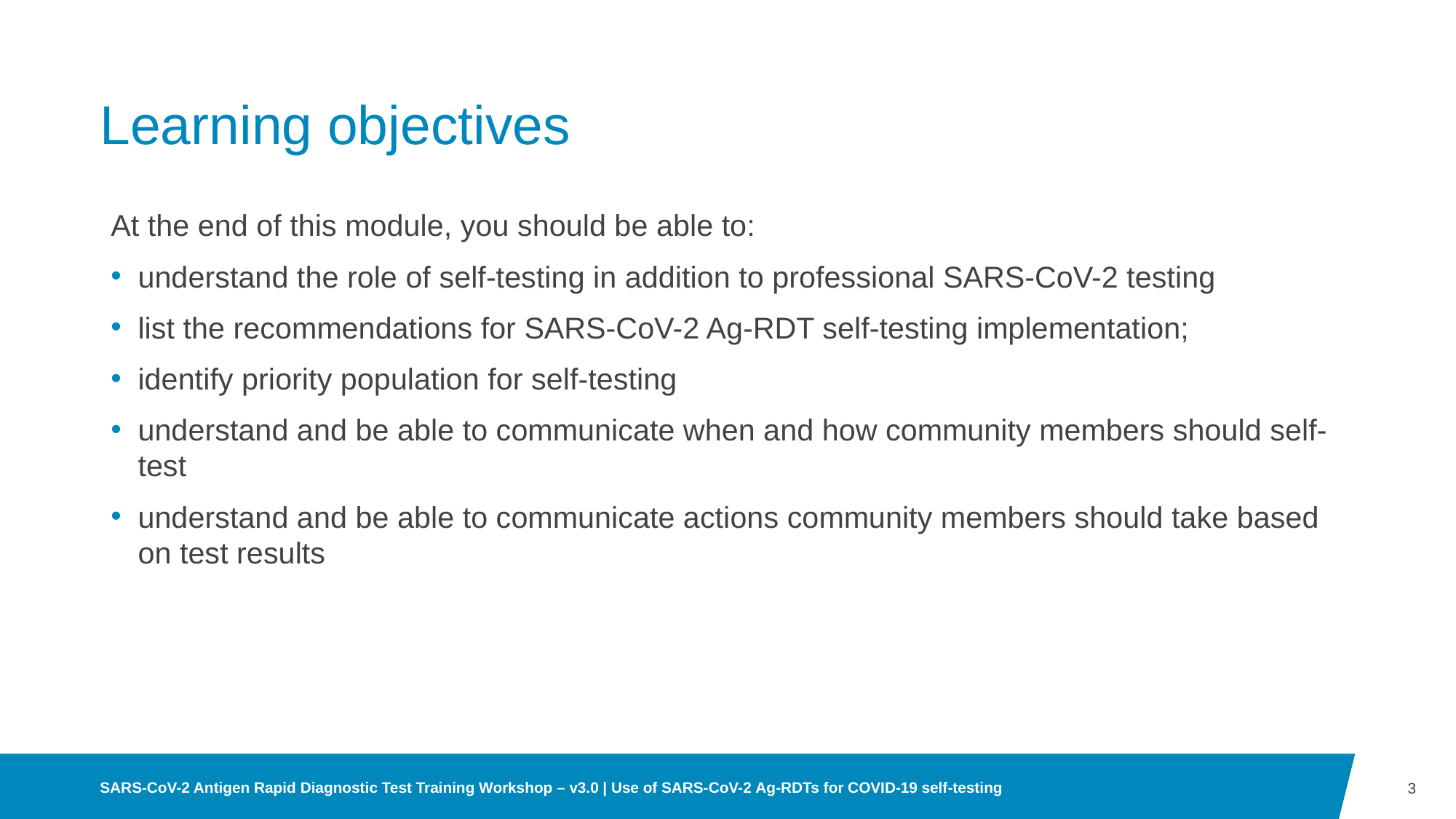

# Learning objectives
At the end of this module, you should be able to:
understand the role of self-testing in addition to professional SARS-CoV-2 testing
list the recommendations for SARS-CoV-2 Ag-RDT self-testing implementation;
identify priority population for self-testing
understand and be able to communicate when and how community members should self-test
understand and be able to communicate actions community members should take based on test results

3
SARS-CoV-2 Antigen Rapid Diagnostic Test Training Workshop – v3.0 | Use of SARS-CoV-2 Ag-RDTs for COVID-19 self-testing